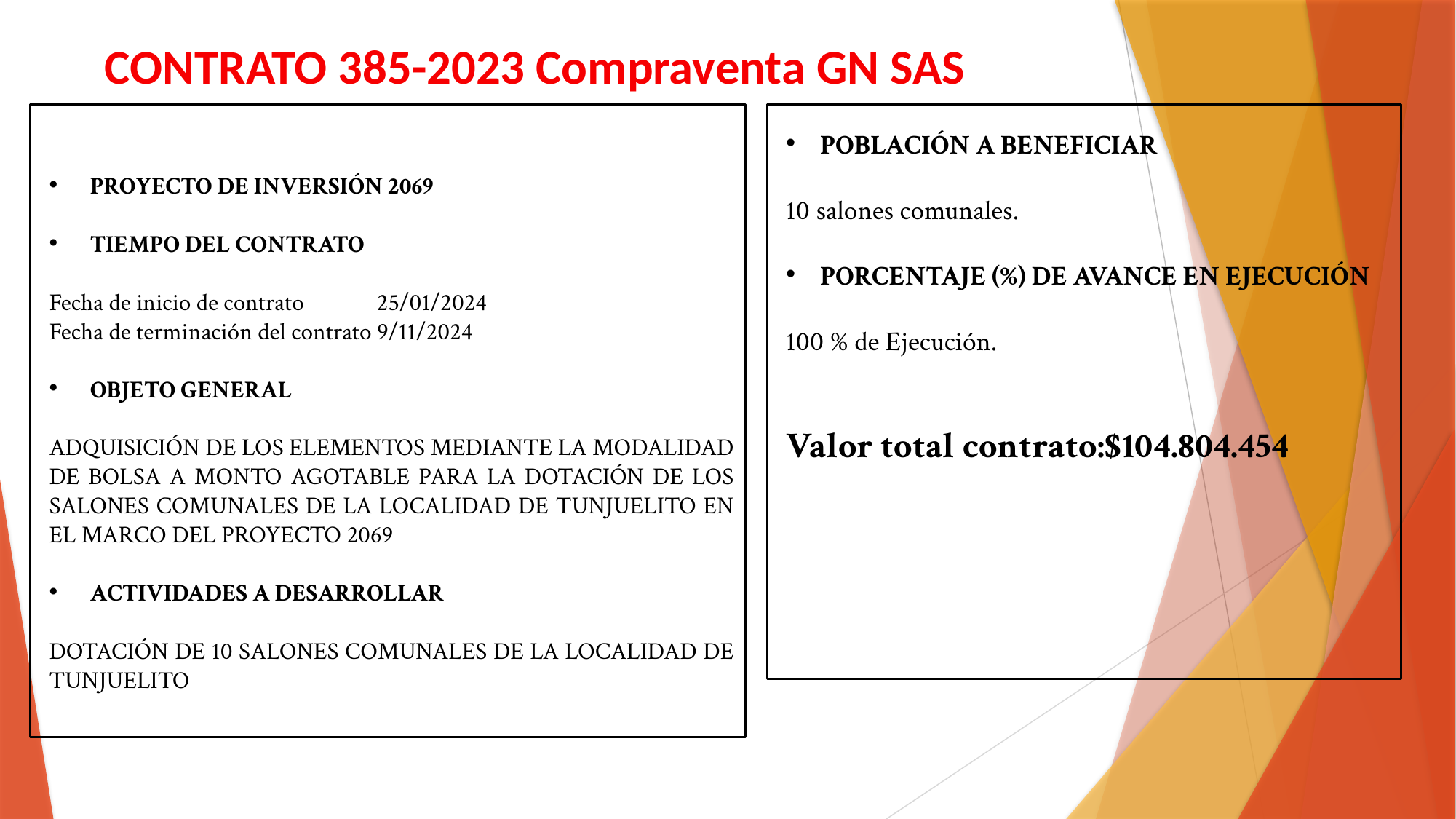

CONTRATO 385-2023 Compraventa GN SAS

POBLACIÓN A BENEFICIAR

10 salones comunales.

PORCENTAJE (%) DE AVANCE EN EJECUCIÓN

100 % de Ejecución.

Valor total contrato:$104.804.454
PROYECTO DE INVERSIÓN 2069

TIEMPO DEL CONTRATO

Fecha de inicio de contrato	25/01/2024
Fecha de terminación del contrato 9/11/2024

OBJETO GENERAL

ADQUISICIÓN DE LOS ELEMENTOS MEDIANTE LA MODALIDAD DE BOLSA A MONTO AGOTABLE PARA LA DOTACIÓN DE LOS SALONES COMUNALES DE LA LOCALIDAD DE TUNJUELITO EN EL MARCO DEL PROYECTO 2069

ACTIVIDADES A DESARROLLAR

DOTACIÓN DE 10 SALONES COMUNALES DE LA LOCALIDAD DE TUNJUELITO